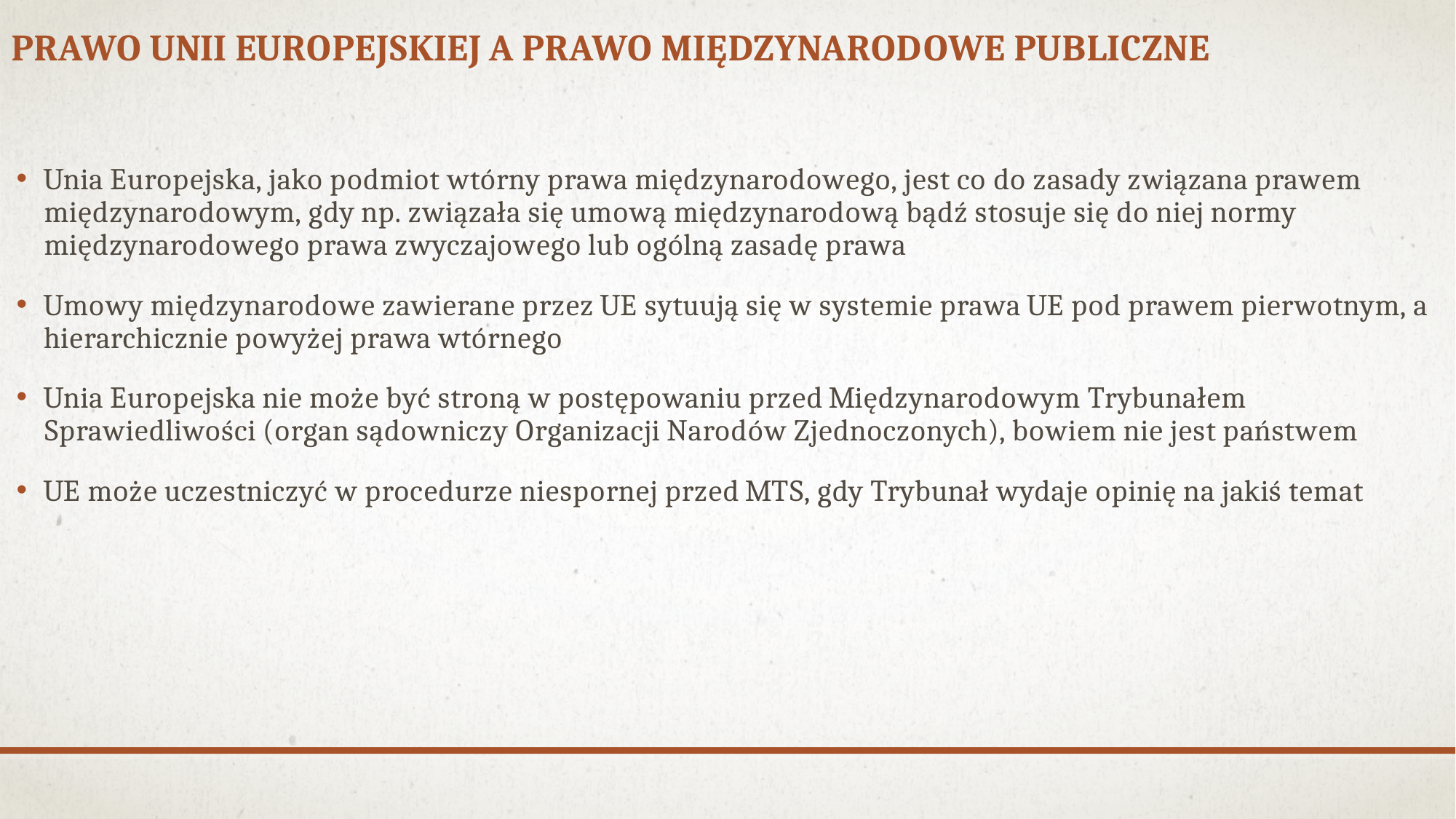

# Prawo unii europejskiej a prawo międzynarodowe publiczne
Unia Europejska, jako podmiot wtórny prawa międzynarodowego, jest co do zasady związana prawem międzynarodowym, gdy np. związała się umową międzynarodową bądź stosuje się do niej normy międzynarodowego prawa zwyczajowego lub ogólną zasadę prawa
Umowy międzynarodowe zawierane przez UE sytuują się w systemie prawa UE pod prawem pierwotnym, a hierarchicznie powyżej prawa wtórnego
Unia Europejska nie może być stroną w postępowaniu przed Międzynarodowym Trybunałem Sprawiedliwości (organ sądowniczy Organizacji Narodów Zjednoczonych), bowiem nie jest państwem
UE może uczestniczyć w procedurze niespornej przed MTS, gdy Trybunał wydaje opinię na jakiś temat